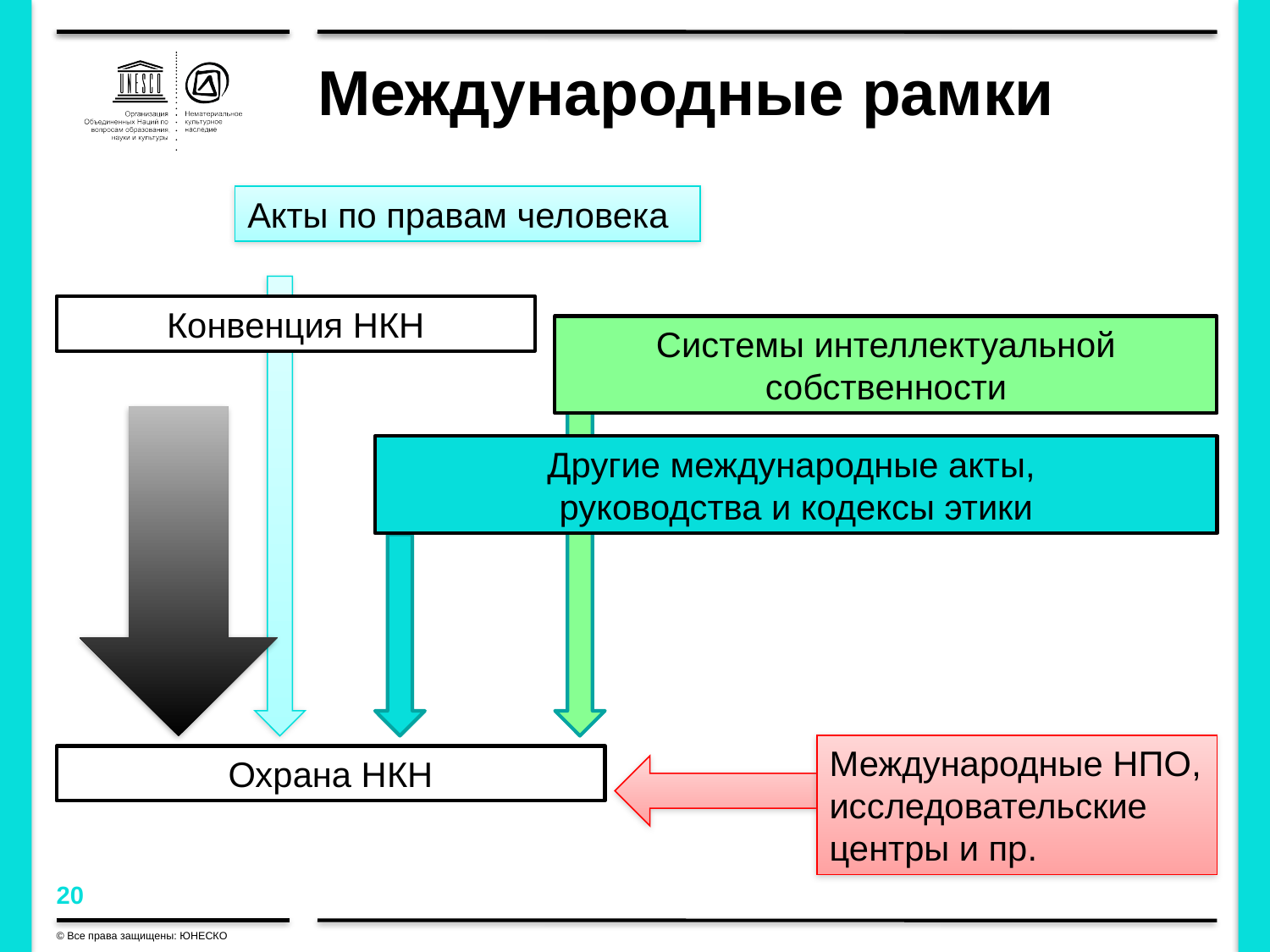

# Международные рамки
Акты по правам человека

Конвенция НКН
Системы интеллектуальной собственности

Другие международные акты,
руководства и кодексы этики

Международные НПО, исследовательские центры и пр.
Охрана НКН

© Все права защищены: ЮНЕСКО